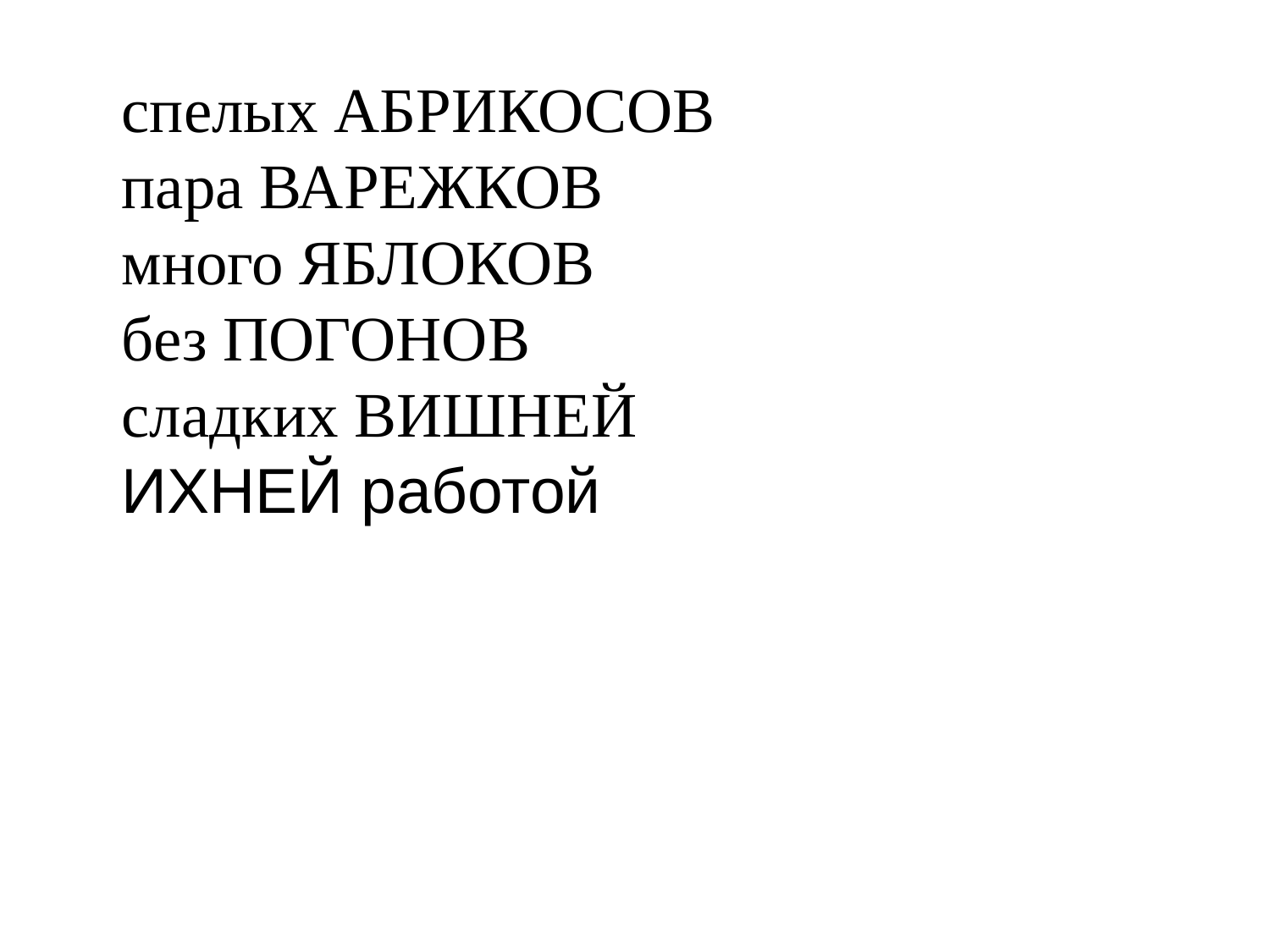

спелых АБРИКОСОВ
пара ВАРЕЖКОВ
много ЯБЛОКОВ
без ПОГОНОВ
сладких ВИШНЕЙ
ИХНЕЙ работой